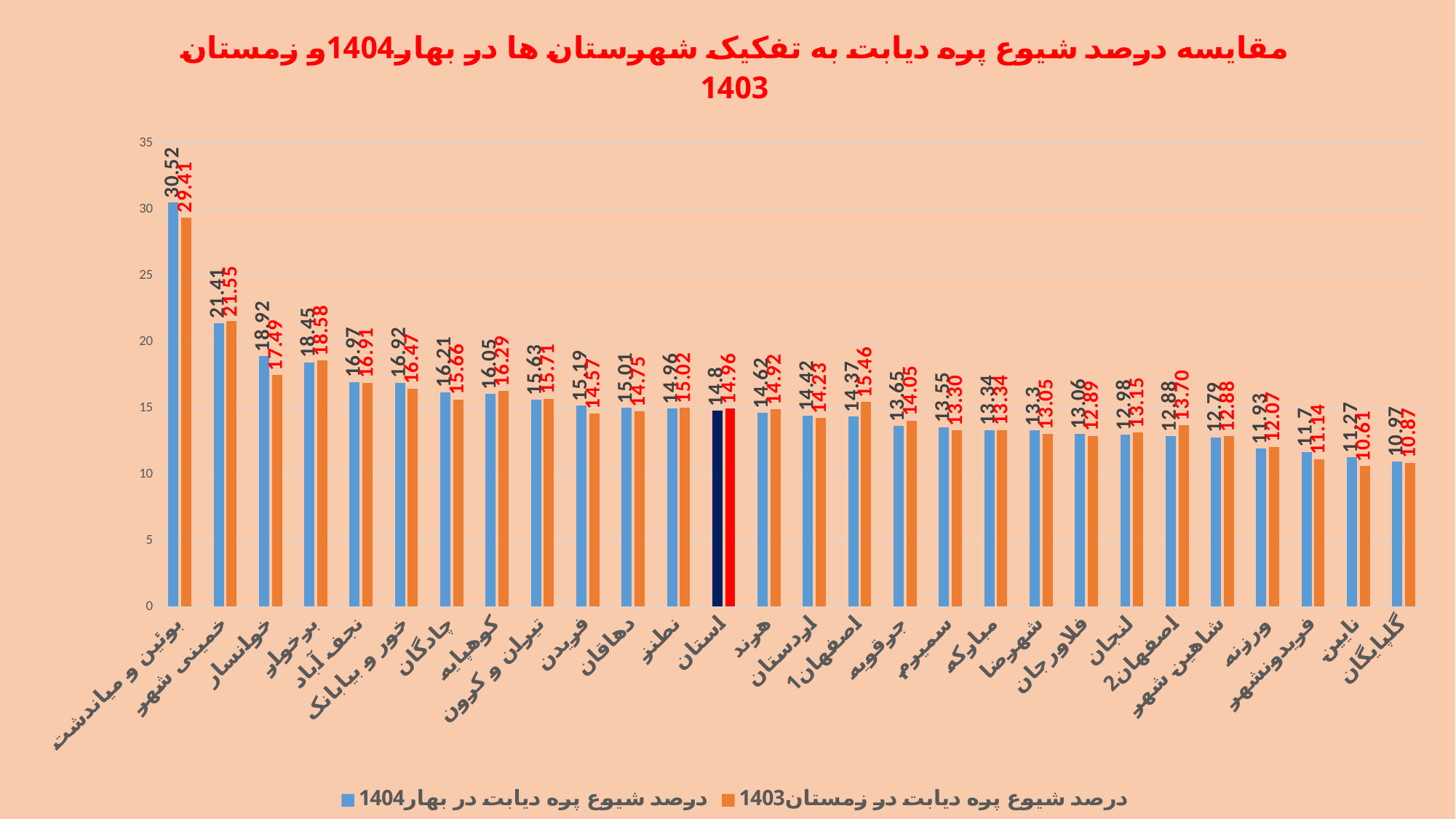

### Chart: مقایسه درصد شیوع پره دیابت به تفکیک شهرستان ها در بهار1404و زمستان 1403

| Category | درصد شیوع پره دیابت در بهار1404 | درصد شیوع پره دیابت در زمستان1403 |
|---|---|---|
| بوئین و میاندشت | 30.52 | 29.40662540953768 |
| خمینی شهر | 21.41 | 21.55266690678105 |
| خوانسار | 18.92 | 17.4905152031671 |
| برخوار | 18.45 | 18.580537230516715 |
| نجف آباد | 16.97 | 16.905998254459604 |
| خور و بیابانک | 16.92 | 16.471056296001592 |
| چادگان | 16.21 | 15.657631051576837 |
| کوهپایه | 16.05 | 16.292666150803885 |
| تیران و کرون | 15.63 | 15.705717712914835 |
| فریدن | 15.19 | 14.570897997081842 |
| دهاقان | 15.01 | 14.74846370169774 |
| نطنز | 14.96 | 15.017276856776798 |
| استان | 14.8 | 14.955498982286336 |
| هرند | 14.62 | 14.918396450641735 |
| اردستان | 14.42 | 14.23175894413547 |
| اصفهان1 | 14.37 | 15.464851591339121 |
| جرقویه | 13.65 | 14.046741660201706 |
| سمیرم | 13.55 | 13.299253271953537 |
| مبارکه | 13.34 | 13.343629139772172 |
| شهرضا | 13.3 | 13.049900047111551 |
| فلاورجان | 13.06 | 12.886874127550374 |
| لنجان | 12.98 | 13.147336766585639 |
| اصفهان2 | 12.88 | 13.698739633737278 |
| شاهین شهر | 12.79 | 12.88444298483087 |
| ورزنه | 11.93 | 12.067404776826127 |
| فریدونشهر | 11.7 | 11.140222703683177 |
| نایین | 11.27 | 10.609067317966723 |
| گلپایگان | 10.97 | 10.867046024525658 |